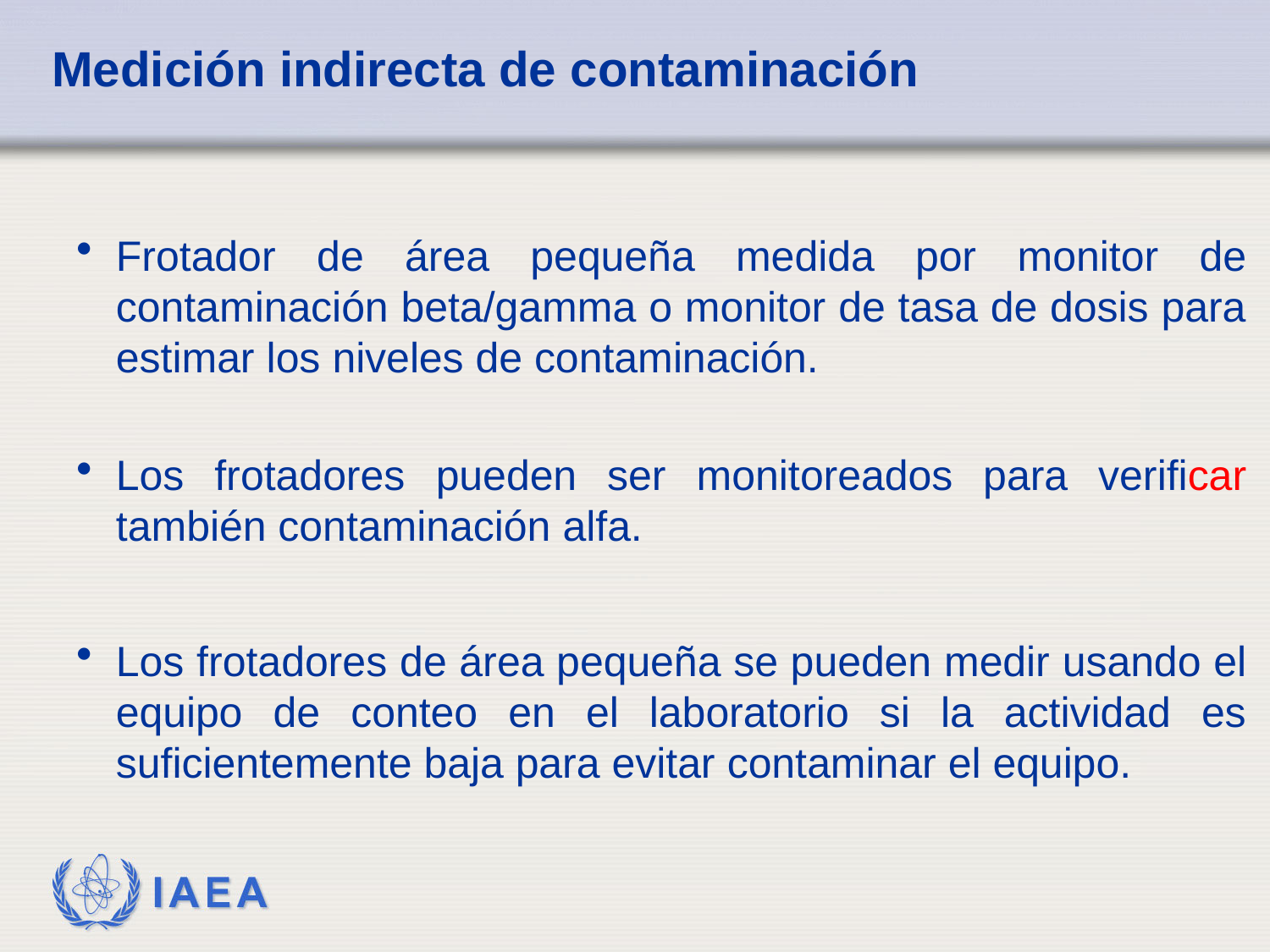

# Medición indirecta de contaminación
Frotador de área pequeña medida por monitor de contaminación beta/gamma o monitor de tasa de dosis para estimar los niveles de contaminación.

Los frotadores pueden ser monitoreados para verificar también contaminación alfa.

Los frotadores de área pequeña se pueden medir usando el equipo de conteo en el laboratorio si la actividad es suficientemente baja para evitar contaminar el equipo.